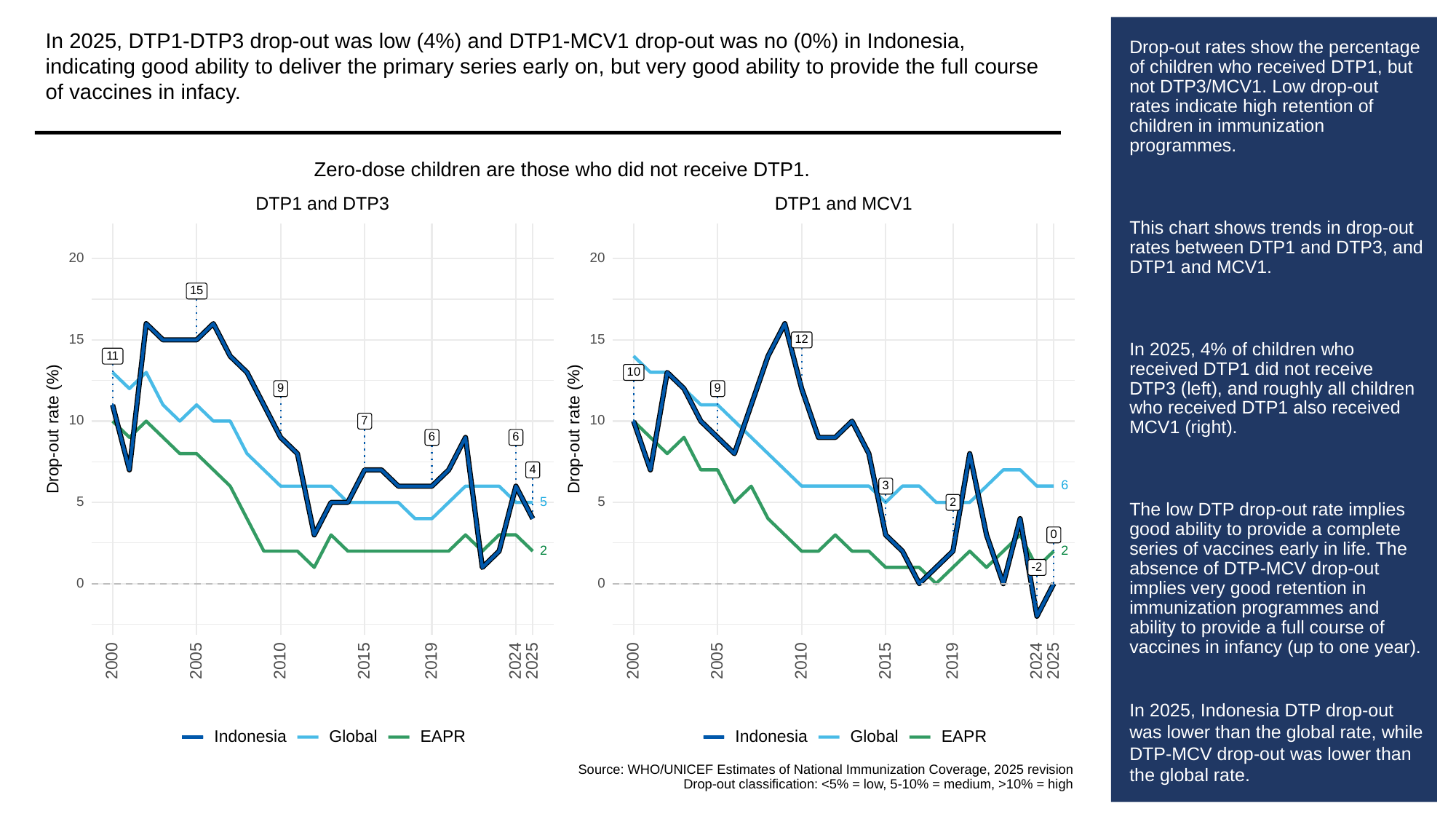

In 2025, DTP1-DTP3 drop-out was low (4%) and DTP1-MCV1 drop-out was no (0%) in Indonesia, indicating good ability to deliver the primary series early on, but very good ability to provide the full course of vaccines in infacy.
# Drop-out rates show the percentage of children who received DTP1, but not DTP3/MCV1. Low drop-out rates indicate high retention of children in immunization programmes.

This chart shows trends in drop-out rates between DTP1 and DTP3, and DTP1 and MCV1.

In 2025, 4% of children who received DTP1 did not receive DTP3 (left), and roughly all children who received DTP1 also received MCV1 (right).

The low DTP drop-out rate implies good ability to provide a complete series of vaccines early in life. The absence of DTP-MCV drop-out implies very good retention in immunization programmes and ability to provide a full course of vaccines in infancy (up to one year).

In 2025, Indonesia DTP drop-out was lower than the global rate, while DTP-MCV drop-out was lower than the global rate.

Zero-dose children are those who did not receive DTP1.
DTP1 and MCV1
DTP1 and DTP3

20
20

15

15
15
12

11

10

9
9

10
10
7

Drop-out rate (%)
Drop-out rate (%)

6
6

4

6
3

5
5
5
2

0

2
2

-2

0
0

2000
2005
2010
2015
2019
2024
2025
2000
2005
2010
2015
2019
2024
2025
Global
Global
Indonesia
Indonesia
EAPR
EAPR

Source: WHO/UNICEF Estimates of National Immunization Coverage, 2025 revision
Drop-out classification: <5% = low, 5-10% = medium, >10% = high